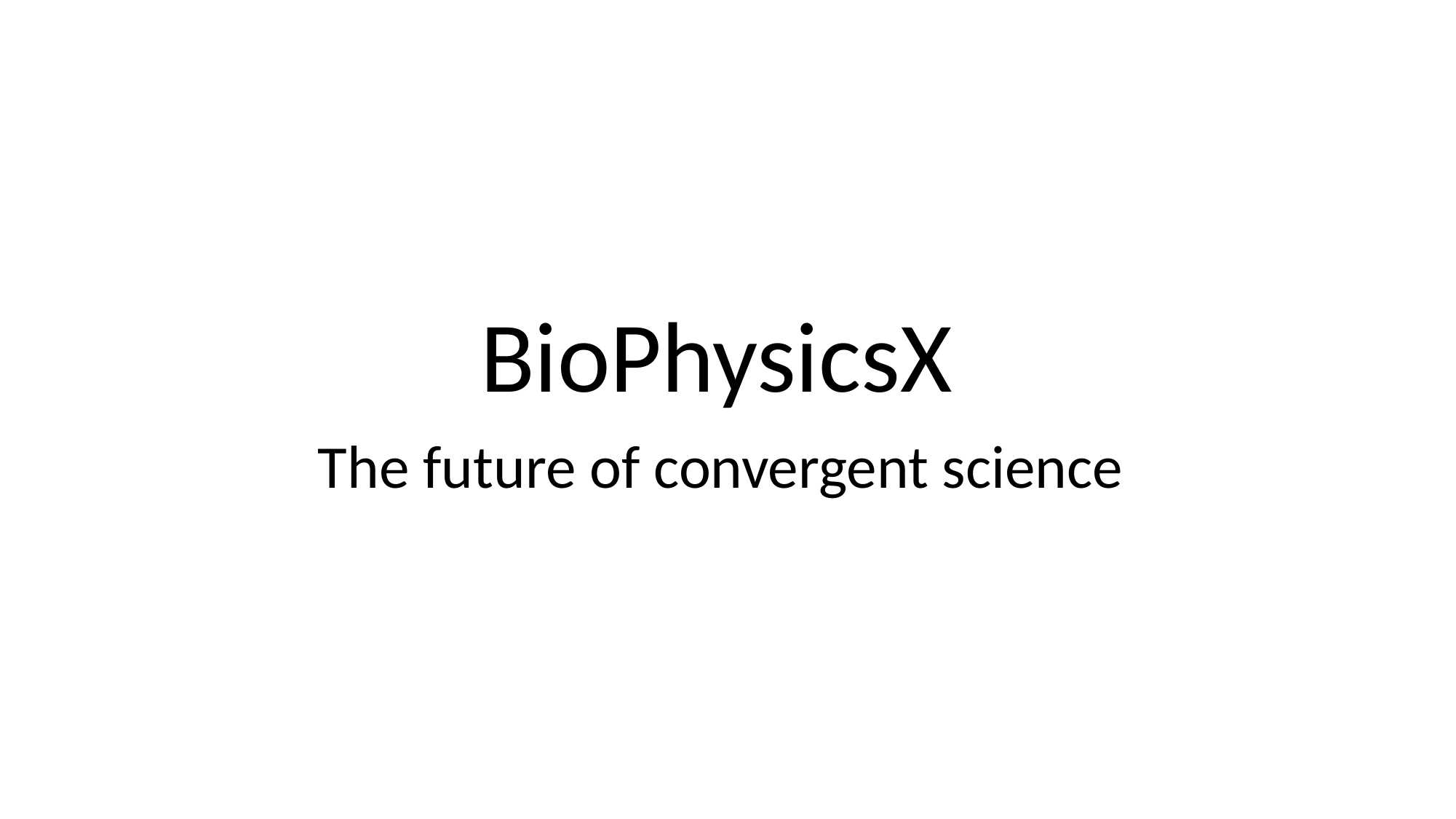

# BioPhysicsX
The future of convergent science